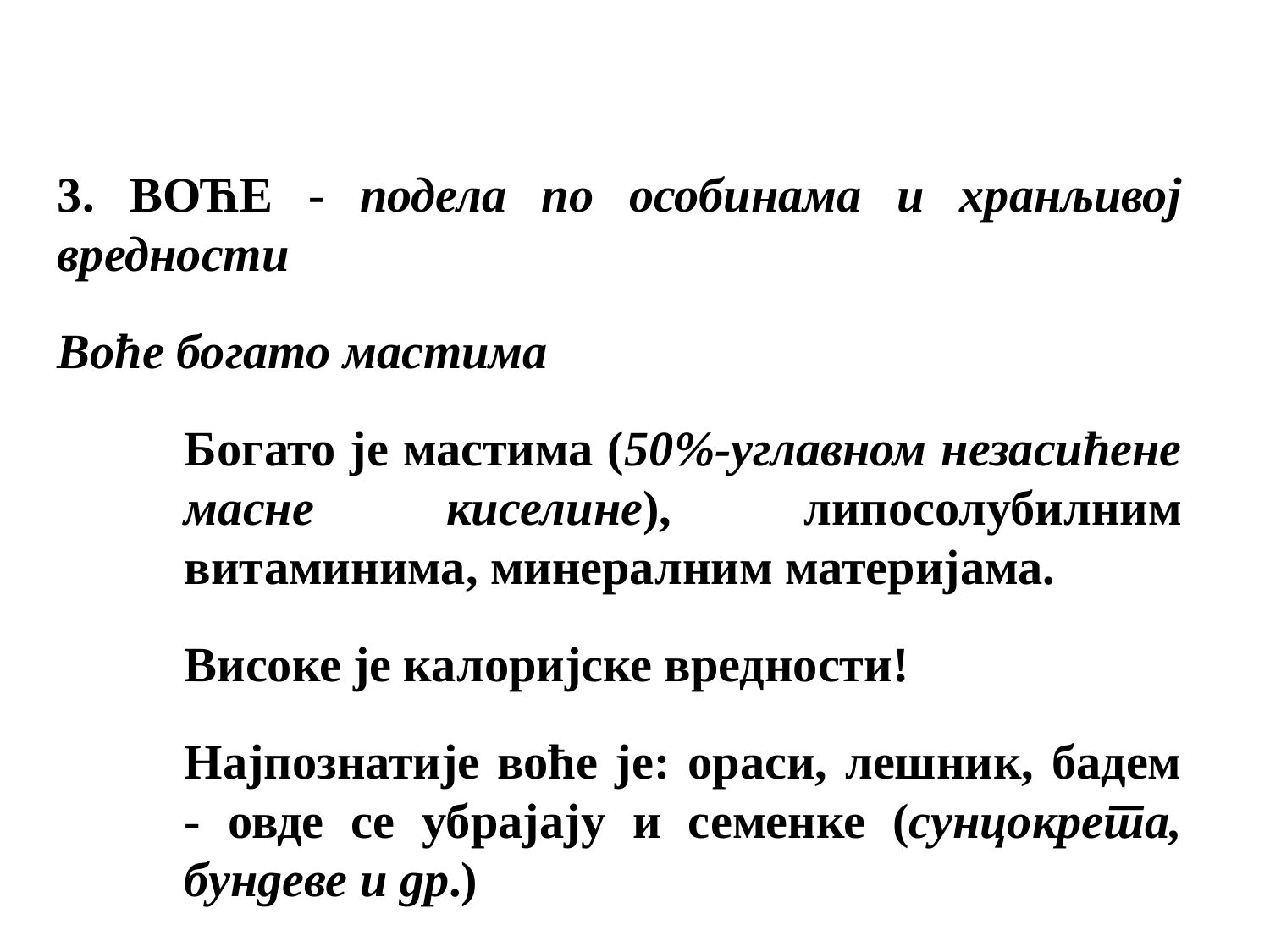

3. ВОЋЕ - подела по особинама и хранљивој вредности

Воће богато мастима

Богато је мастима (50%-углавном незасићене масне киселине), липосолубилним витаминима, минералним материјама.

Високе је калоријске вредности!

Најпознатије воће је: ораси, лешник, бадем - овде се убрајају и семенке (сунцокрета, бундеве и др.)